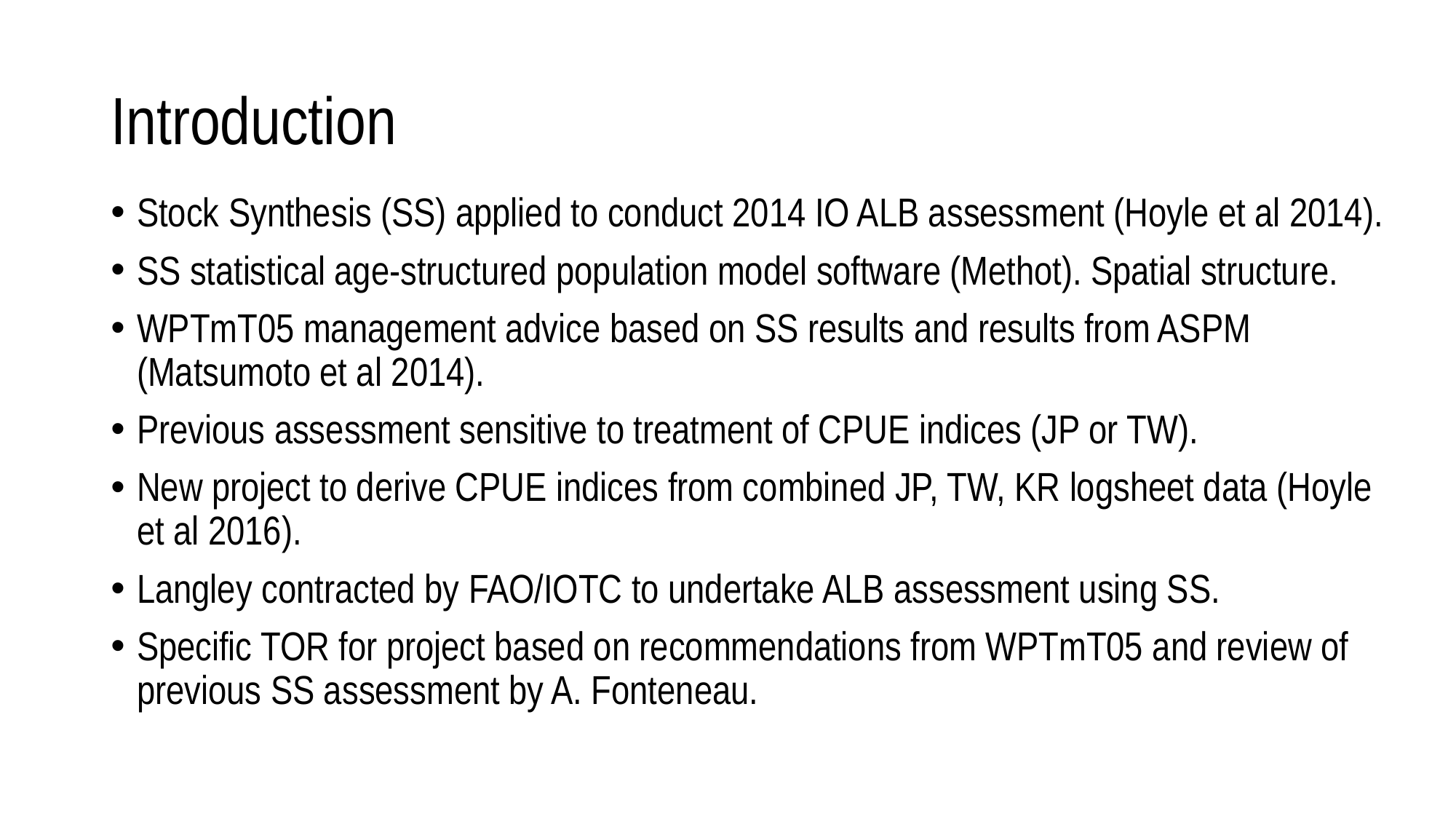

# Introduction
Stock Synthesis (SS) applied to conduct 2014 IO ALB assessment (Hoyle et al 2014).
SS statistical age-structured population model software (Methot). Spatial structure.
WPTmT05 management advice based on SS results and results from ASPM (Matsumoto et al 2014).
Previous assessment sensitive to treatment of CPUE indices (JP or TW).
New project to derive CPUE indices from combined JP, TW, KR logsheet data (Hoyle et al 2016).
Langley contracted by FAO/IOTC to undertake ALB assessment using SS.
Specific TOR for project based on recommendations from WPTmT05 and review of previous SS assessment by A. Fonteneau.